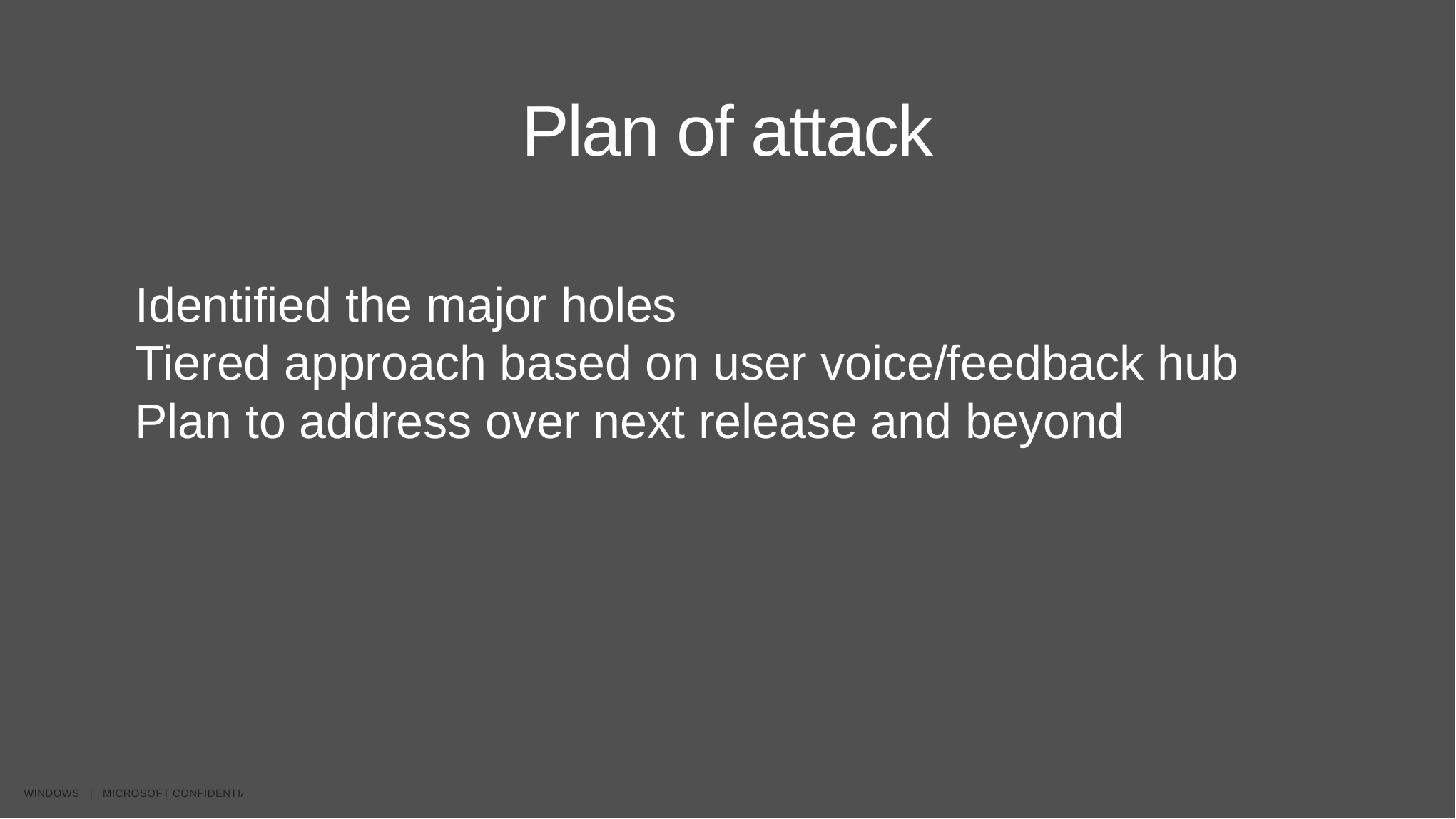

Plan of attack
Identified the major holes
Tiered approach based on user voice/feedback hub
Plan to address over next release and beyond
 based on user voice/feedback hub
Plan to address over next release and beyond